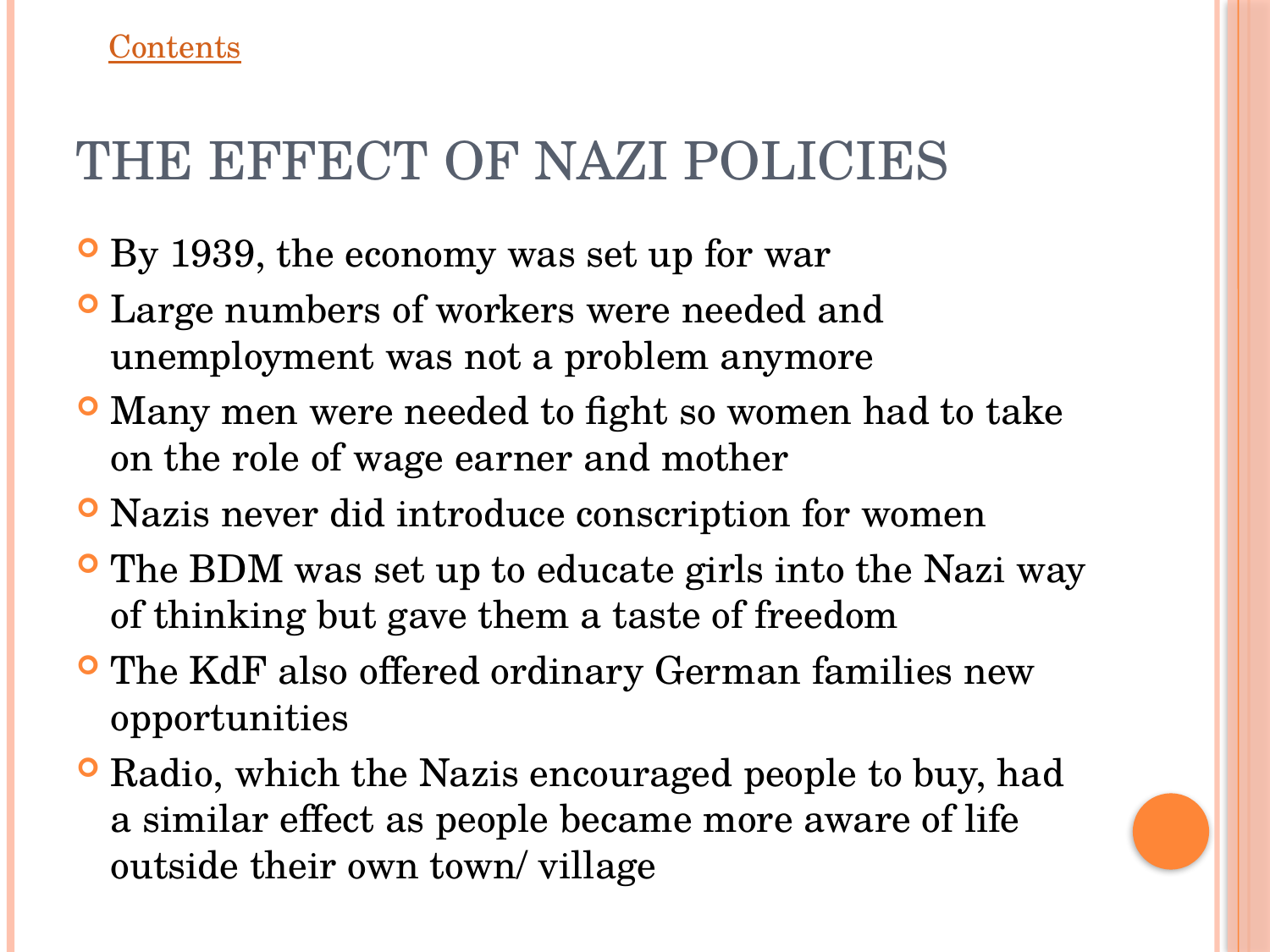

# The Effect of Nazi Policies
By 1939, the economy was set up for war
Large numbers of workers were needed and unemployment was not a problem anymore
Many men were needed to fight so women had to take on the role of wage earner and mother
Nazis never did introduce conscription for women
The BDM was set up to educate girls into the Nazi way of thinking but gave them a taste of freedom
The KdF also offered ordinary German families new opportunities
Radio, which the Nazis encouraged people to buy, had a similar effect as people became more aware of life outside their own town/ village